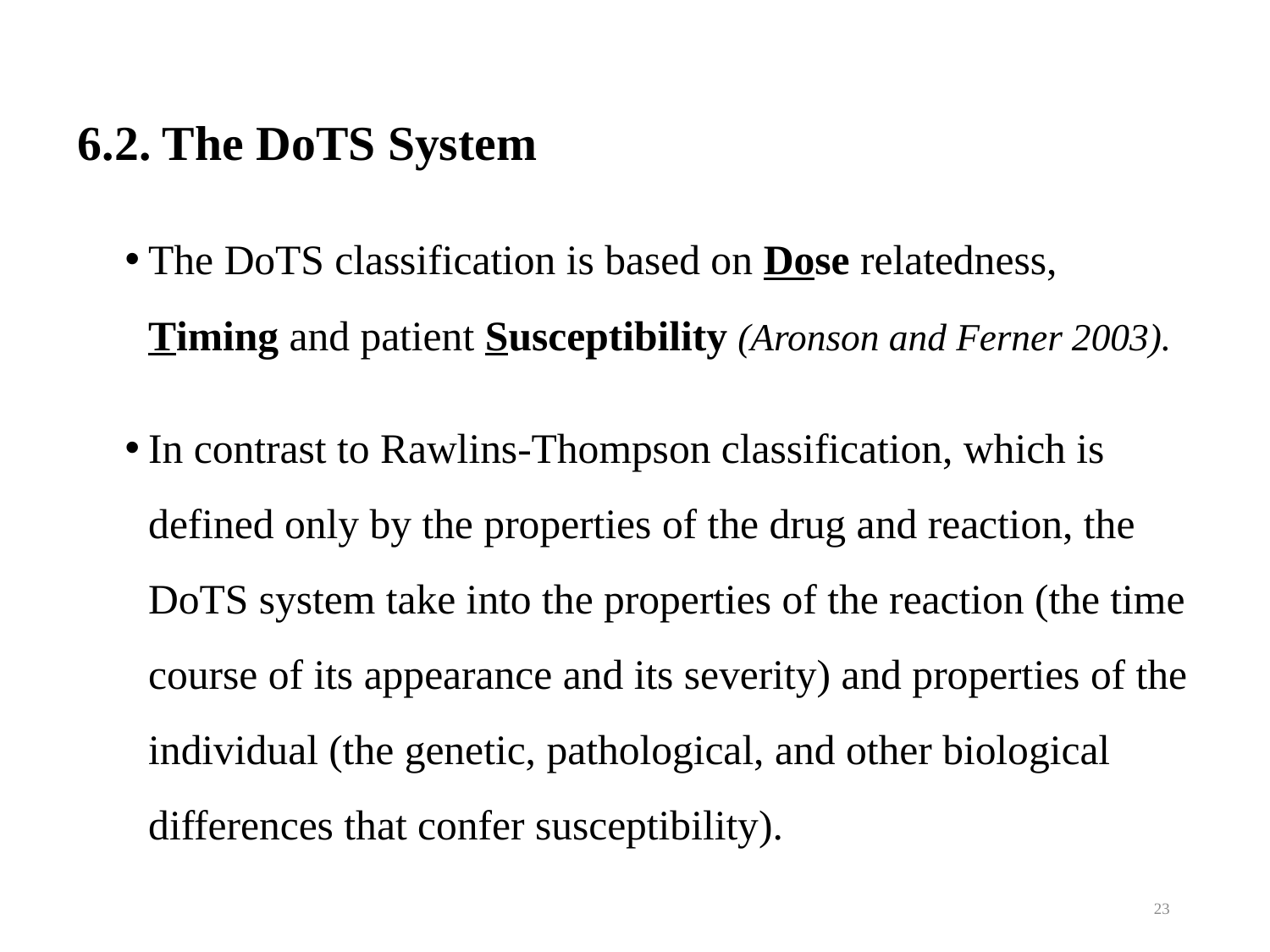

6.2. The DoTS System
The DoTS classification is based on Dose relatedness, Timing and patient Susceptibility (Aronson and Ferner 2003).
In contrast to Rawlins-Thompson classification, which is defined only by the properties of the drug and reaction, the DoTS system take into the properties of the reaction (the time course of its appearance and its severity) and properties of the individual (the genetic, pathological, and other biological differences that confer susceptibility).
23